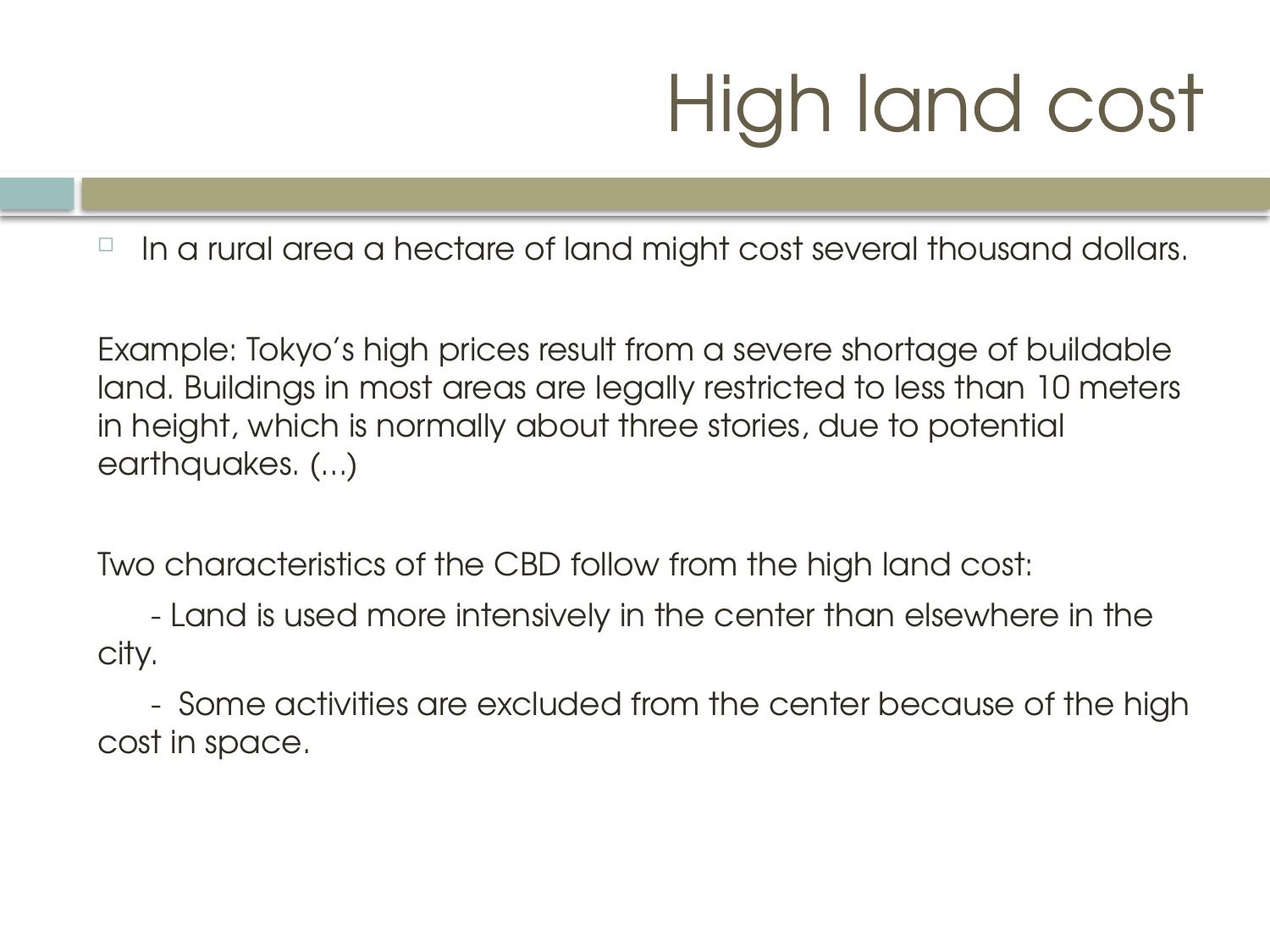

# High land cost
In a rural area a hectare of land might cost several thousand dollars.

Example: Tokyo’s high prices result from a severe shortage of buildable land. Buildings in most areas are legally restricted to less than 10 meters in height, which is normally about three stories, due to potential earthquakes. (…)

Two characteristics of the CBD follow from the high land cost:
      - Land is used more intensively in the center than elsewhere in the city.
      -  Some activities are excluded from the center because of the high cost in space.